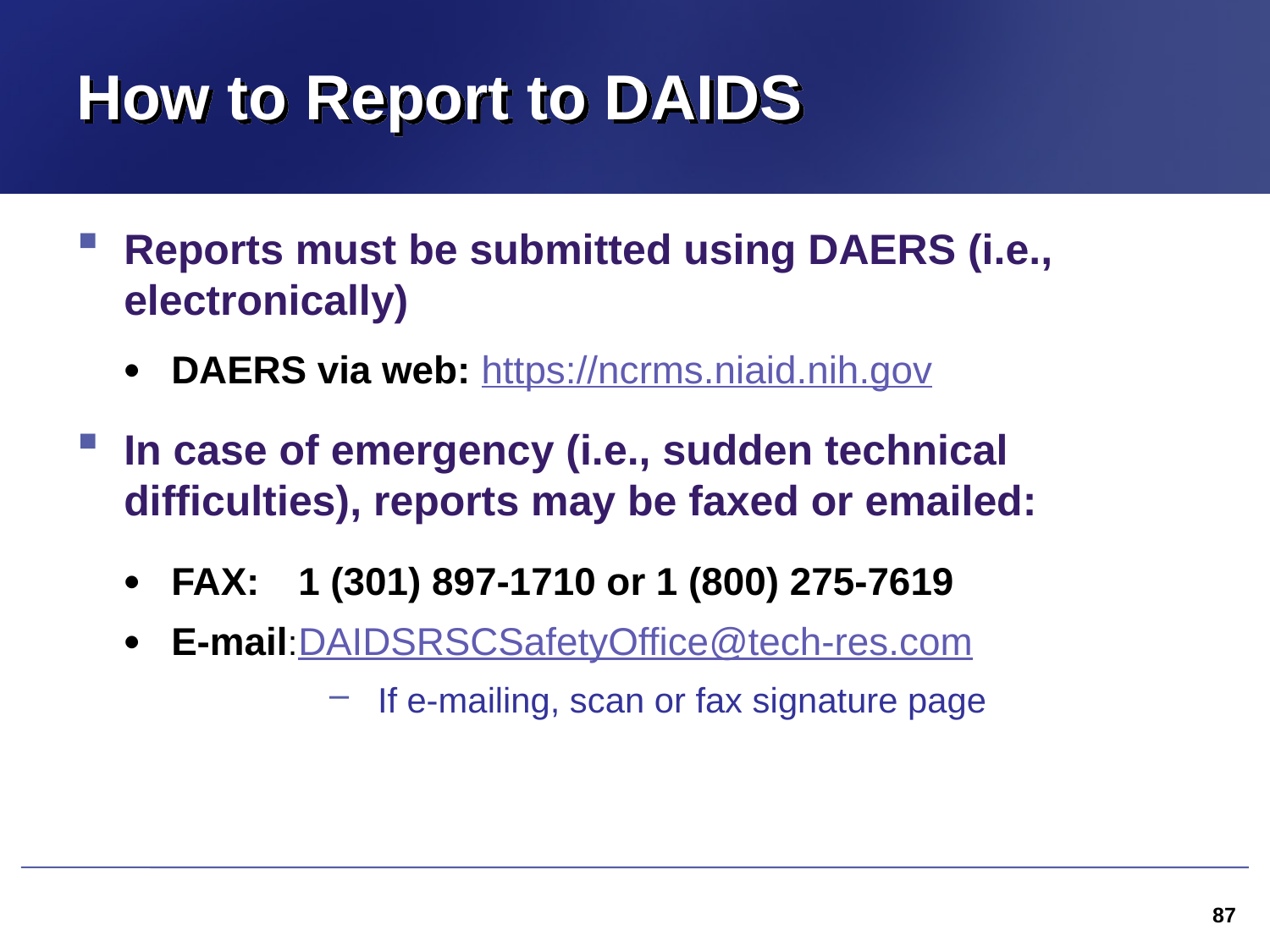

# How to Report to DAIDS
Reports must be submitted using DAERS (i.e., electronically)
DAERS via web: https://ncrms.niaid.nih.gov
In case of emergency (i.e., sudden technical difficulties), reports may be faxed or emailed:
FAX:	1 (301) 897-1710 or 1 (800) 275-7619
E-mail:	DAIDSRSCSafetyOffice@tech-res.com
If e-mailing, scan or fax signature page
87